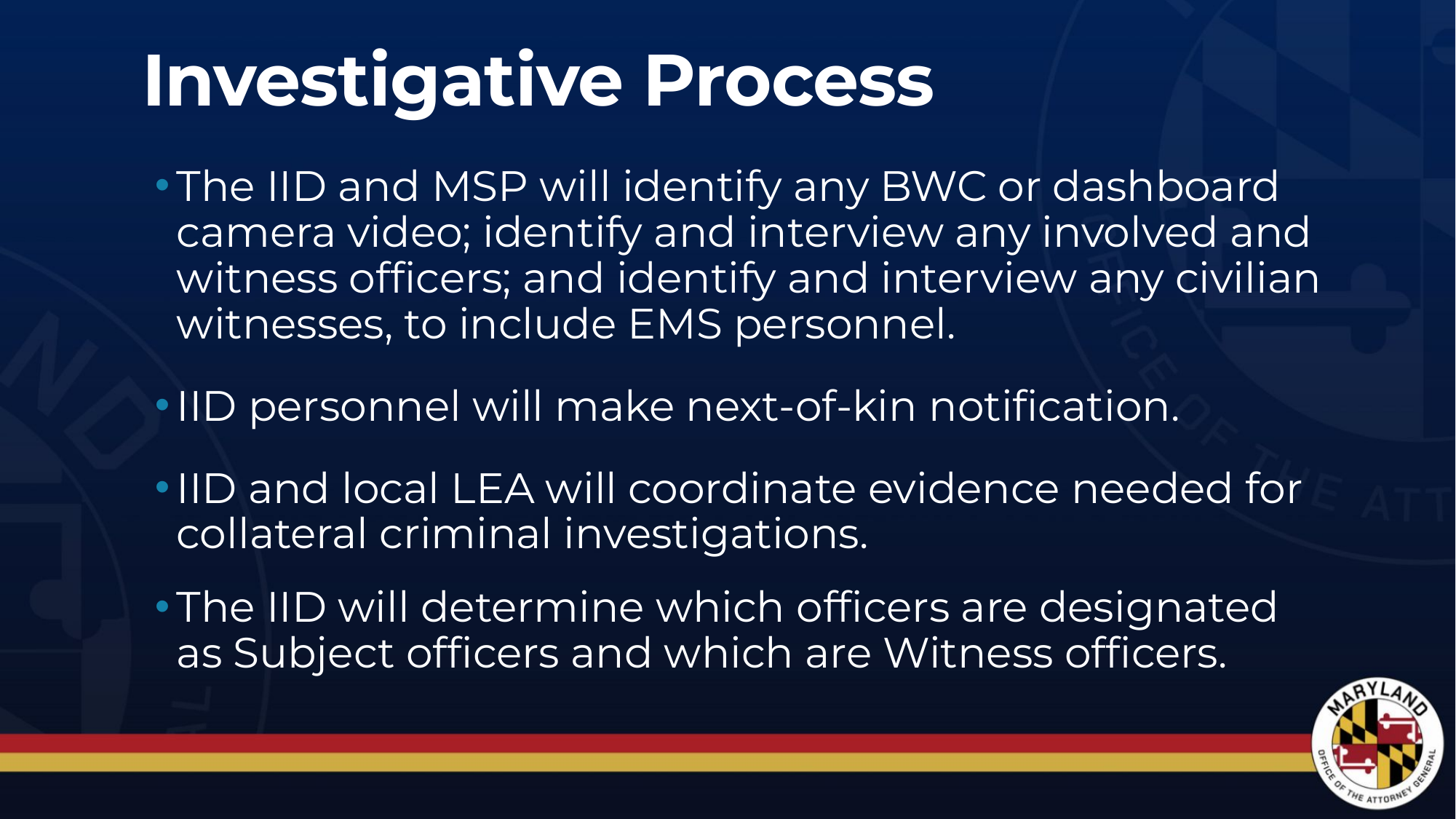

# Investigative Process
The IID and MSP will identify any BWC or dashboard camera video; identify and interview any involved and witness officers; and identify and interview any civilian witnesses, to include EMS personnel.
IID personnel will make next-of-kin notification.
IID and local LEA will coordinate evidence needed for collateral criminal investigations.
The IID will determine which officers are designated as Subject officers and which are Witness officers.